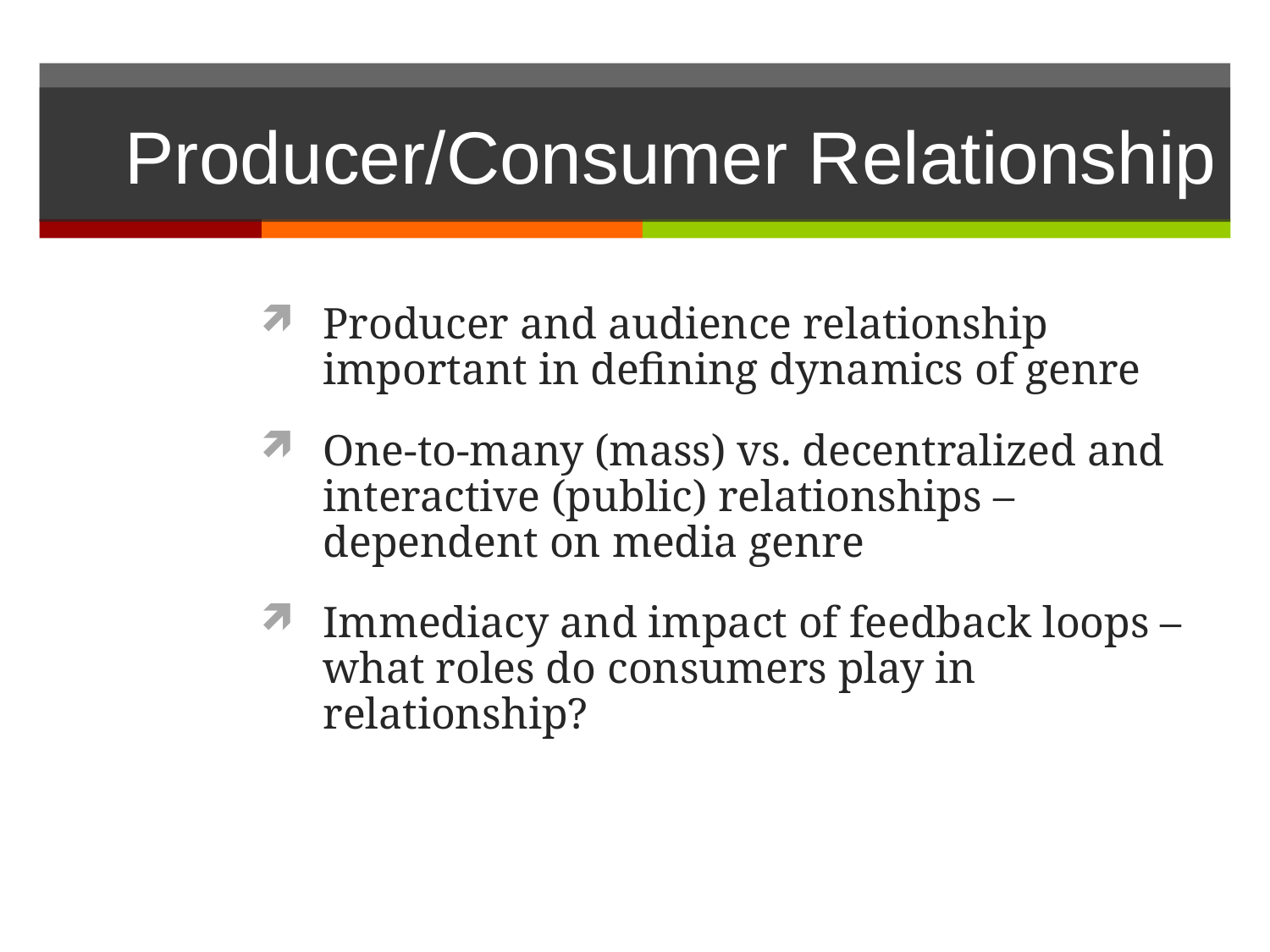

# Producer/Consumer Relationship
Producer and audience relationship important in defining dynamics of genre
One-to-many (mass) vs. decentralized and interactive (public) relationships – dependent on media genre
Immediacy and impact of feedback loops – what roles do consumers play in relationship?